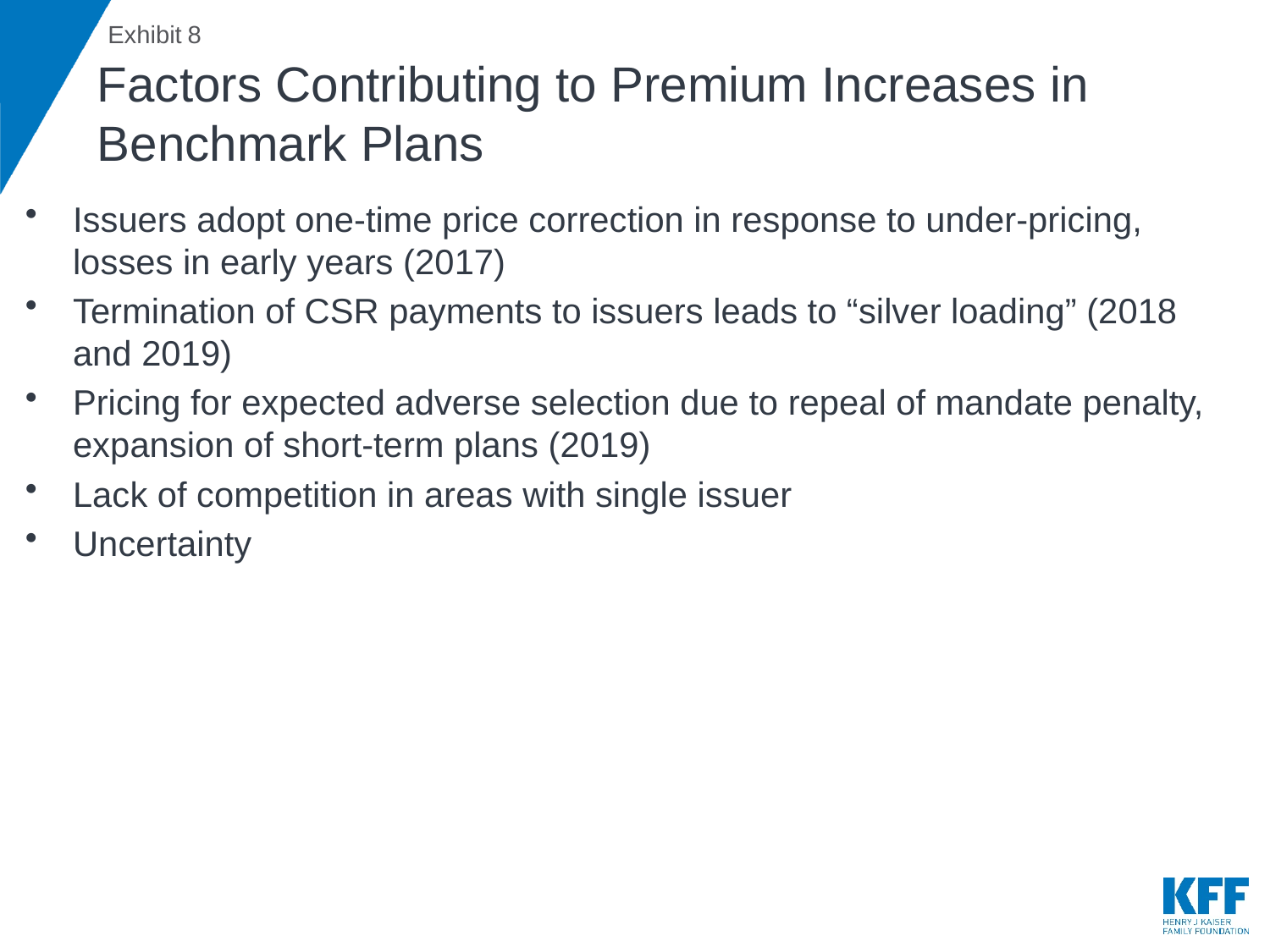

# Factors Contributing to Premium Increases in Benchmark Plans
Issuers adopt one-time price correction in response to under-pricing, losses in early years (2017)
Termination of CSR payments to issuers leads to “silver loading” (2018 and 2019)
Pricing for expected adverse selection due to repeal of mandate penalty, expansion of short-term plans (2019)
Lack of competition in areas with single issuer
Uncertainty